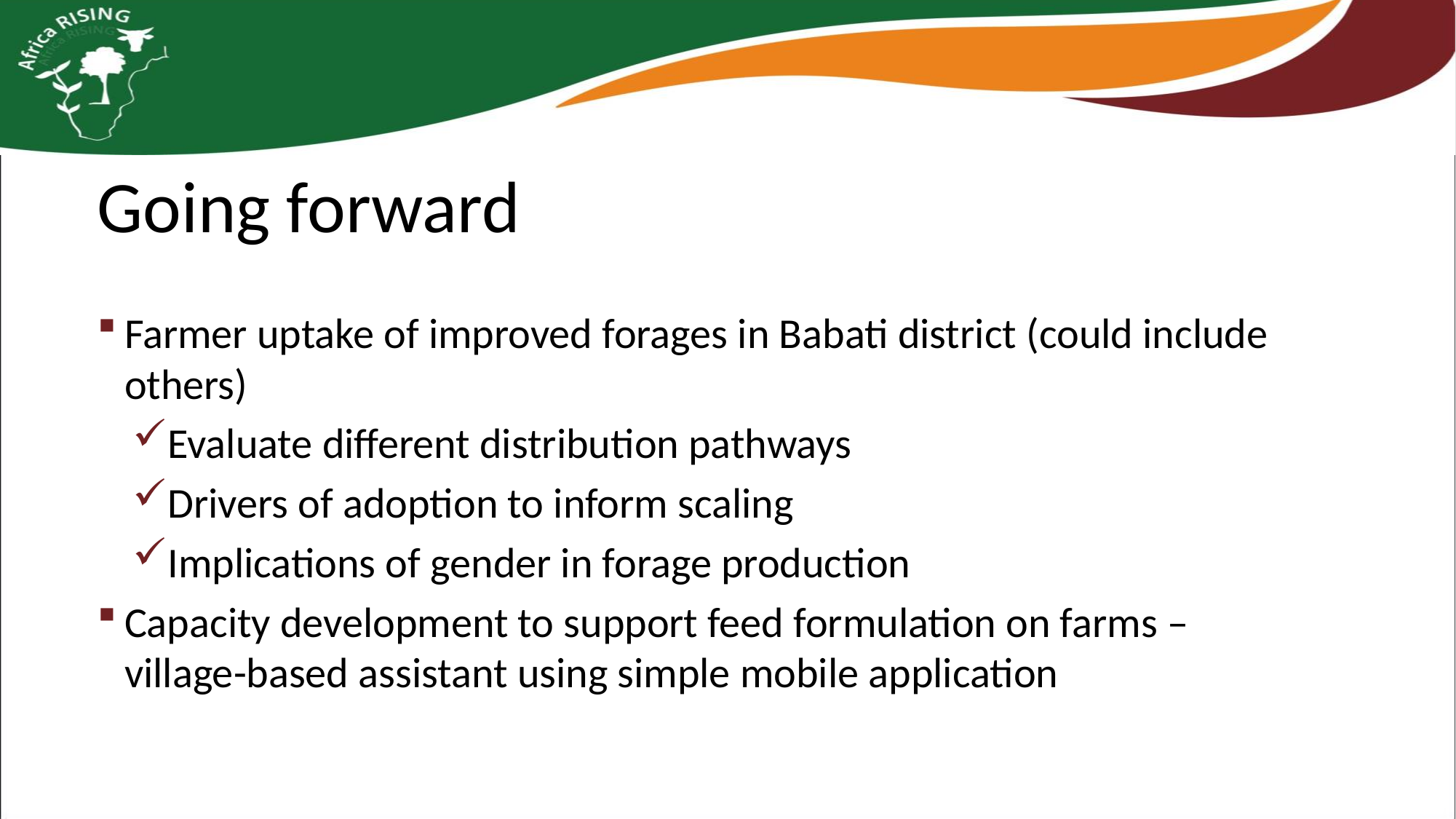

Going forward
Farmer uptake of improved forages in Babati district (could include others)
Evaluate different distribution pathways
Drivers of adoption to inform scaling
Implications of gender in forage production
Capacity development to support feed formulation on farms – village-based assistant using simple mobile application